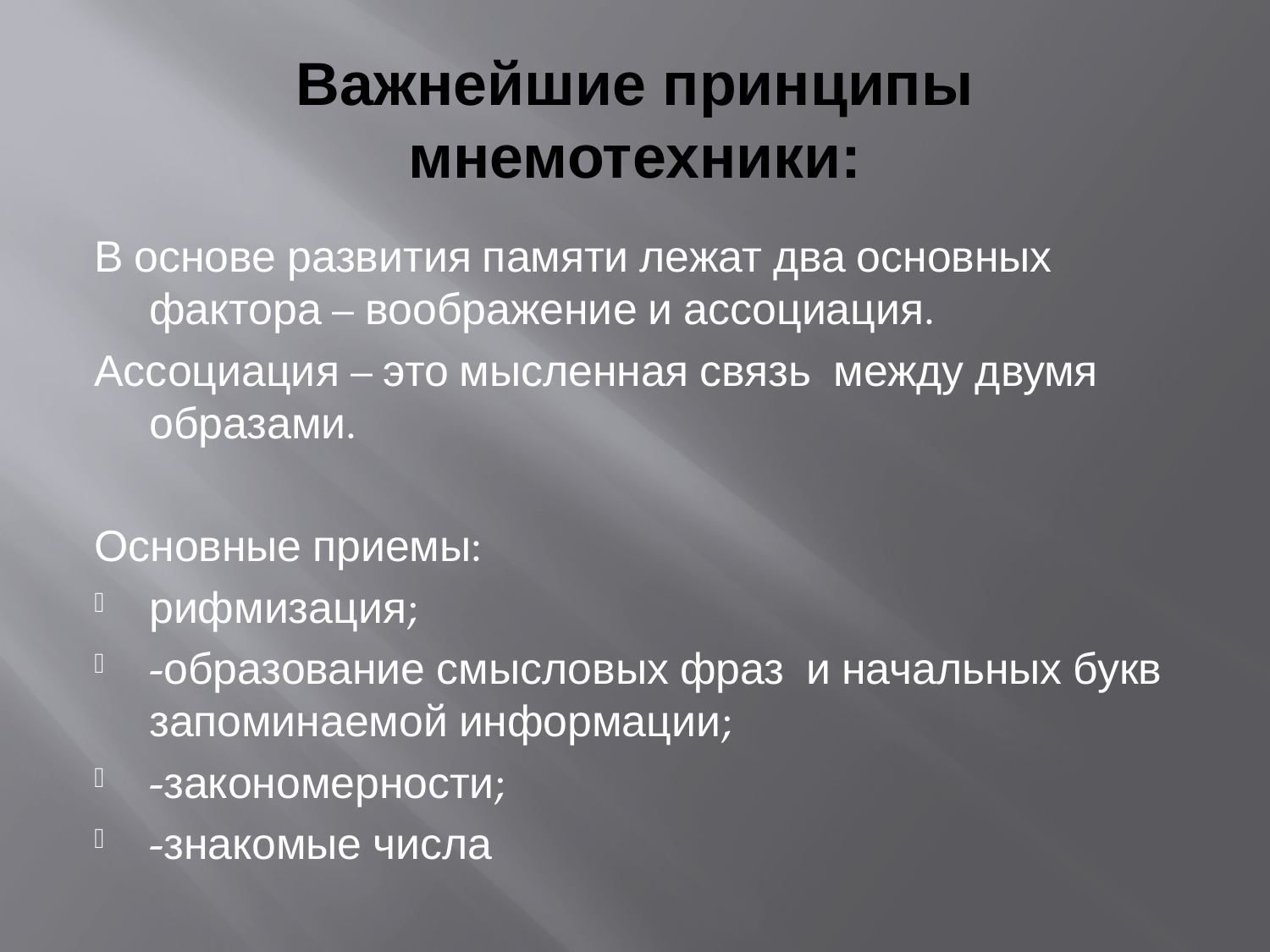

# Важнейшие принципы мнемотехники:
В основе развития памяти лежат два основных фактора – воображение и ассоциация.
Ассоциация – это мысленная связь  между двумя образами.

Основные приемы:
рифмизация;
-образование смысловых фраз  и начальных букв запоминаемой информации;
-закономерности;
-знакомые числа